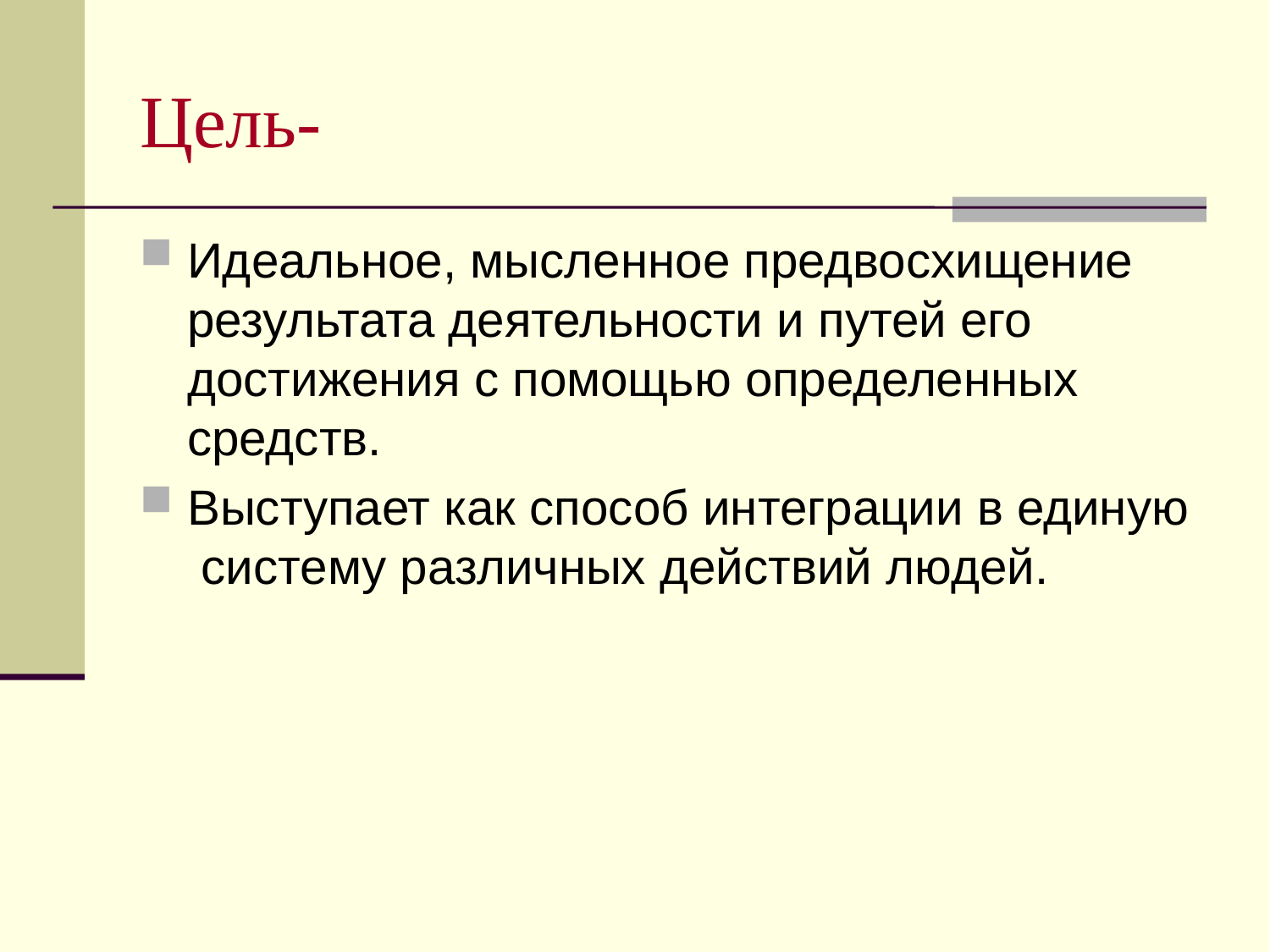

# Цель-
Идеальное, мысленное предвосхищение результата деятельности и путей его достижения с помощью определенных средств.
Выступает как способ интеграции в единую  систему различных действий людей.